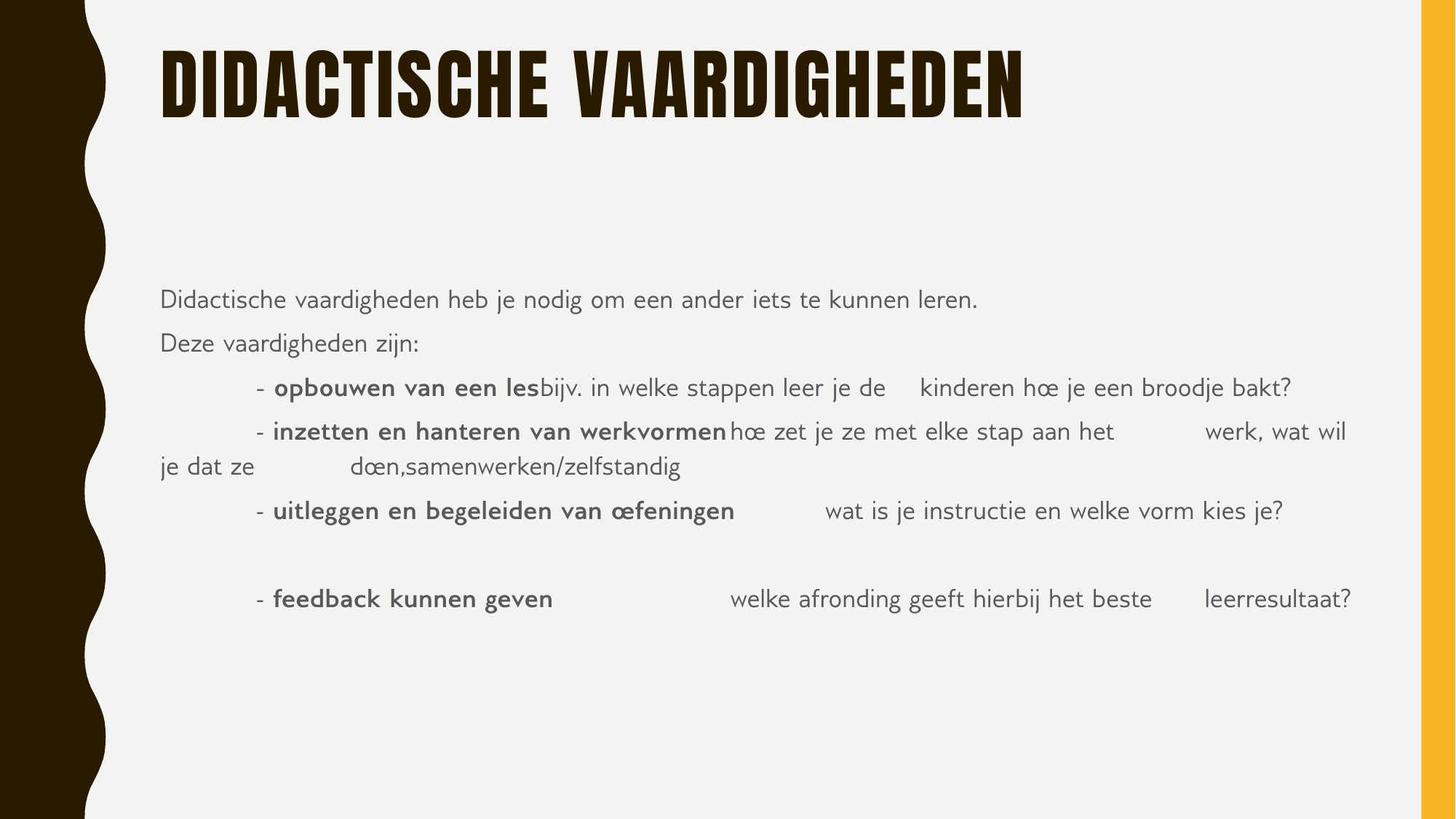

# Didactische vaardigheden
Didactische vaardigheden heb je nodig om een ander iets te kunnen leren.
Deze vaardigheden zijn:
	- opbouwen van een les			bijv. in welke stappen leer je de 								kinderen hoe je een broodje bakt?
	- inzetten en hanteren van werkvormen		hoe zet je ze met elke stap aan het 							werk, wat wil je dat ze 								doen,samenwerken/zelfstandig
	- uitleggen en begeleiden van oefeningen		wat is je instructie en welke vorm kies je?

	- feedback kunnen geven			welke afronding geeft hierbij het beste 							leerresultaat?